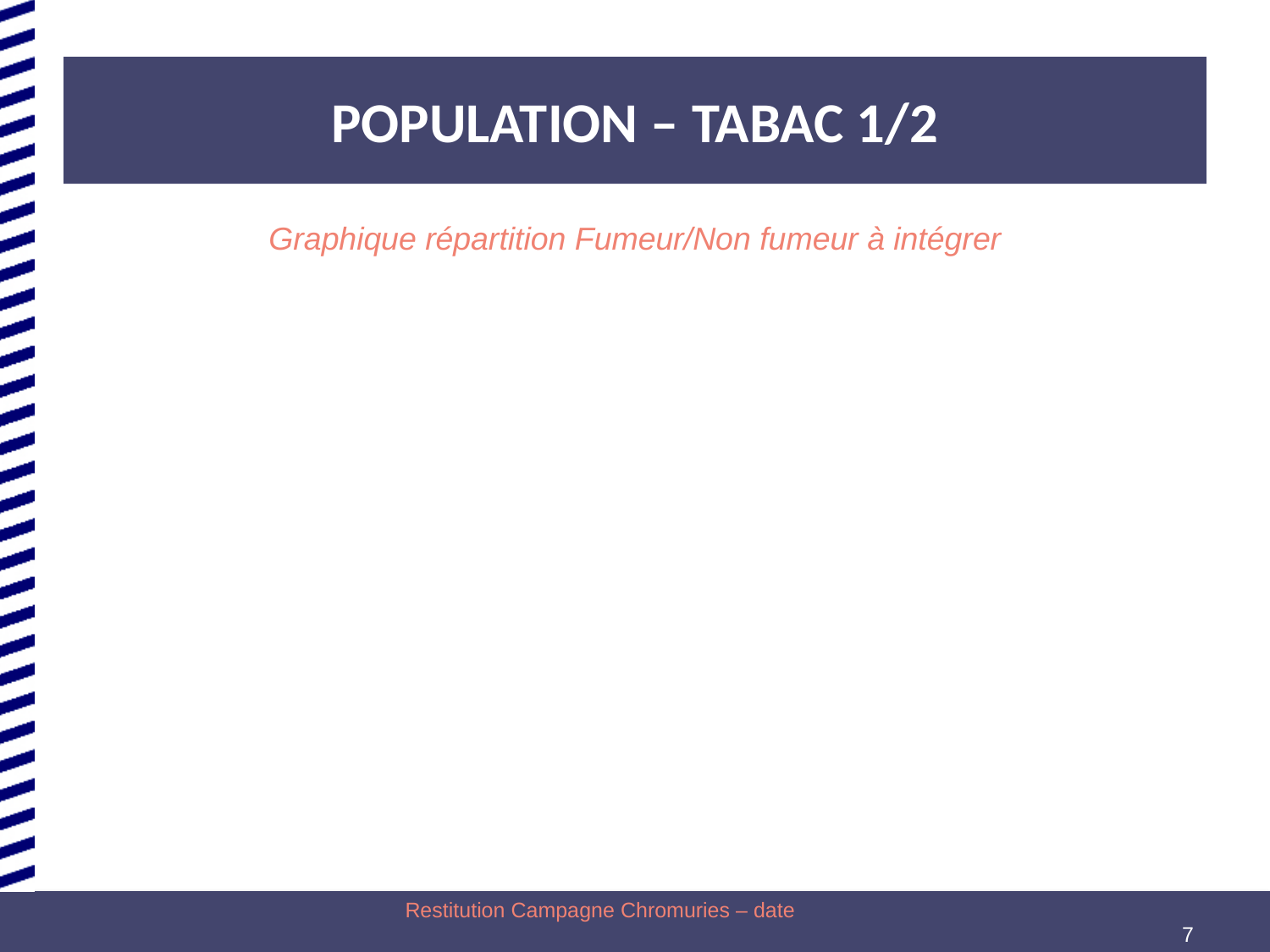

# POPULATION – TABAC 1/2
Graphique répartition Fumeur/Non fumeur à intégrer

Restitution Campagne Chromuries – date
7